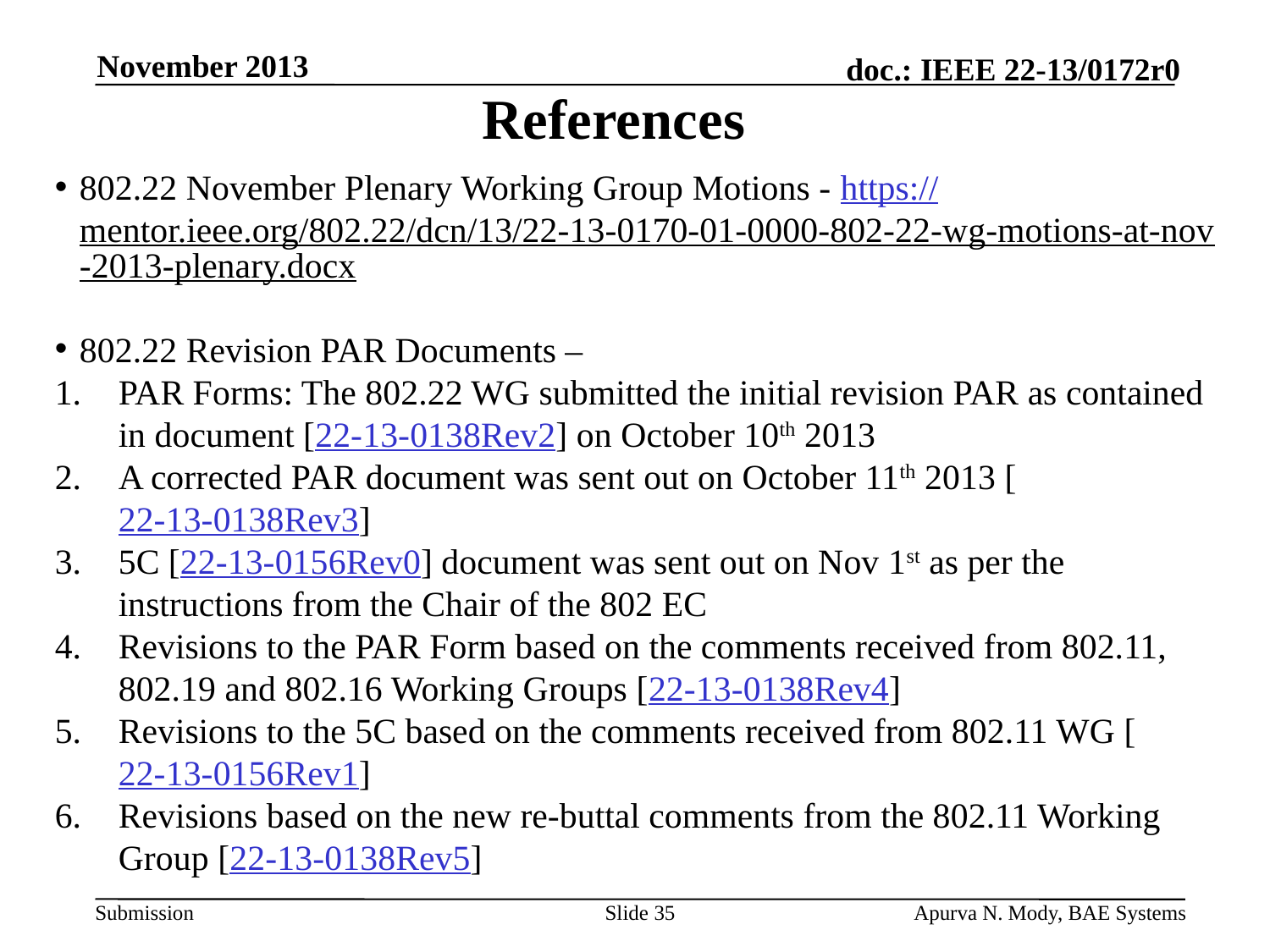

November 2013
# References
802.22 November Plenary Working Group Motions - https://mentor.ieee.org/802.22/dcn/13/22-13-0170-01-0000-802-22-wg-motions-at-nov-2013-plenary.docx
802.22 Revision PAR Documents –
PAR Forms: The 802.22 WG submitted the initial revision PAR as contained in document [22-13-0138Rev2] on October 10th 2013
A corrected PAR document was sent out on October 11th 2013 [22-13-0138Rev3]
5C [22-13-0156Rev0] document was sent out on Nov 1st as per the instructions from the Chair of the 802 EC
Revisions to the PAR Form based on the comments received from 802.11, 802.19 and 802.16 Working Groups [22-13-0138Rev4]
Revisions to the 5C based on the comments received from 802.11 WG [22-13-0156Rev1]
Revisions based on the new re-buttal comments from the 802.11 Working Group [22-13-0138Rev5]
Slide 35
Apurva N. Mody, BAE Systems